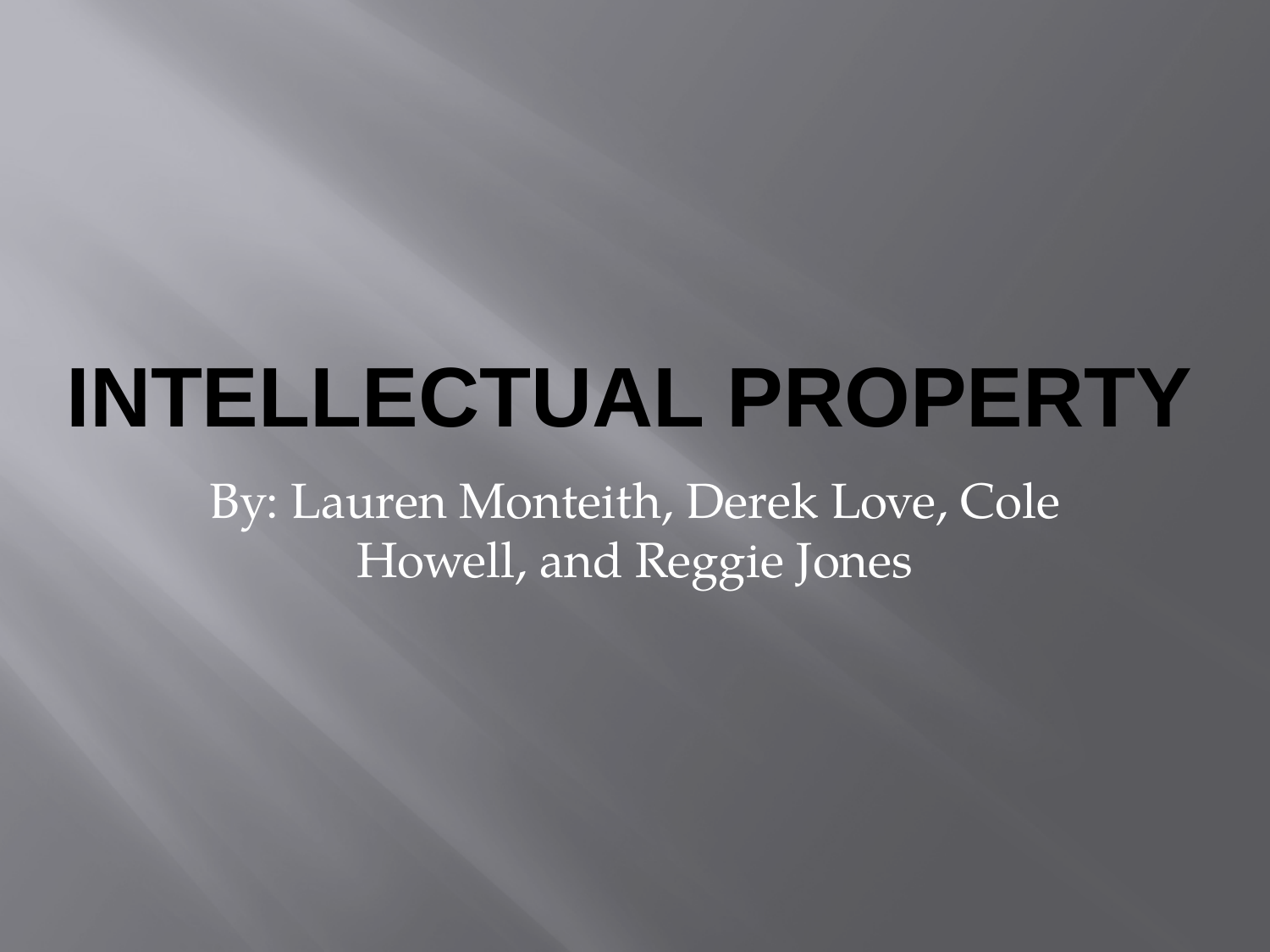

# Intellectual Property
By: Lauren Monteith, Derek Love, Cole Howell, and Reggie Jones